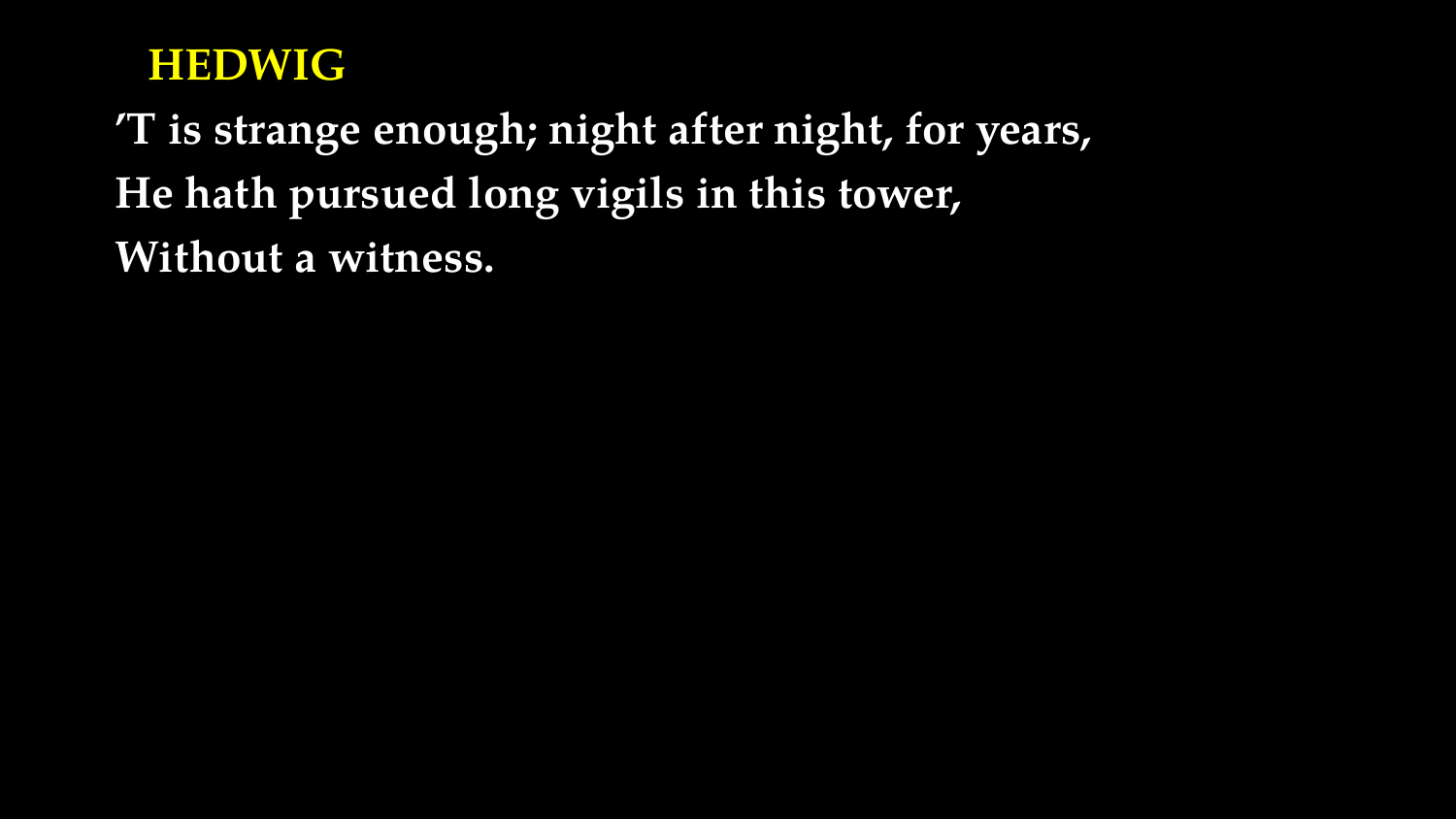

# HEDWIG ’T is strange enough; night after night, for years, He hath pursued long vigils in this tower, Without a witness.